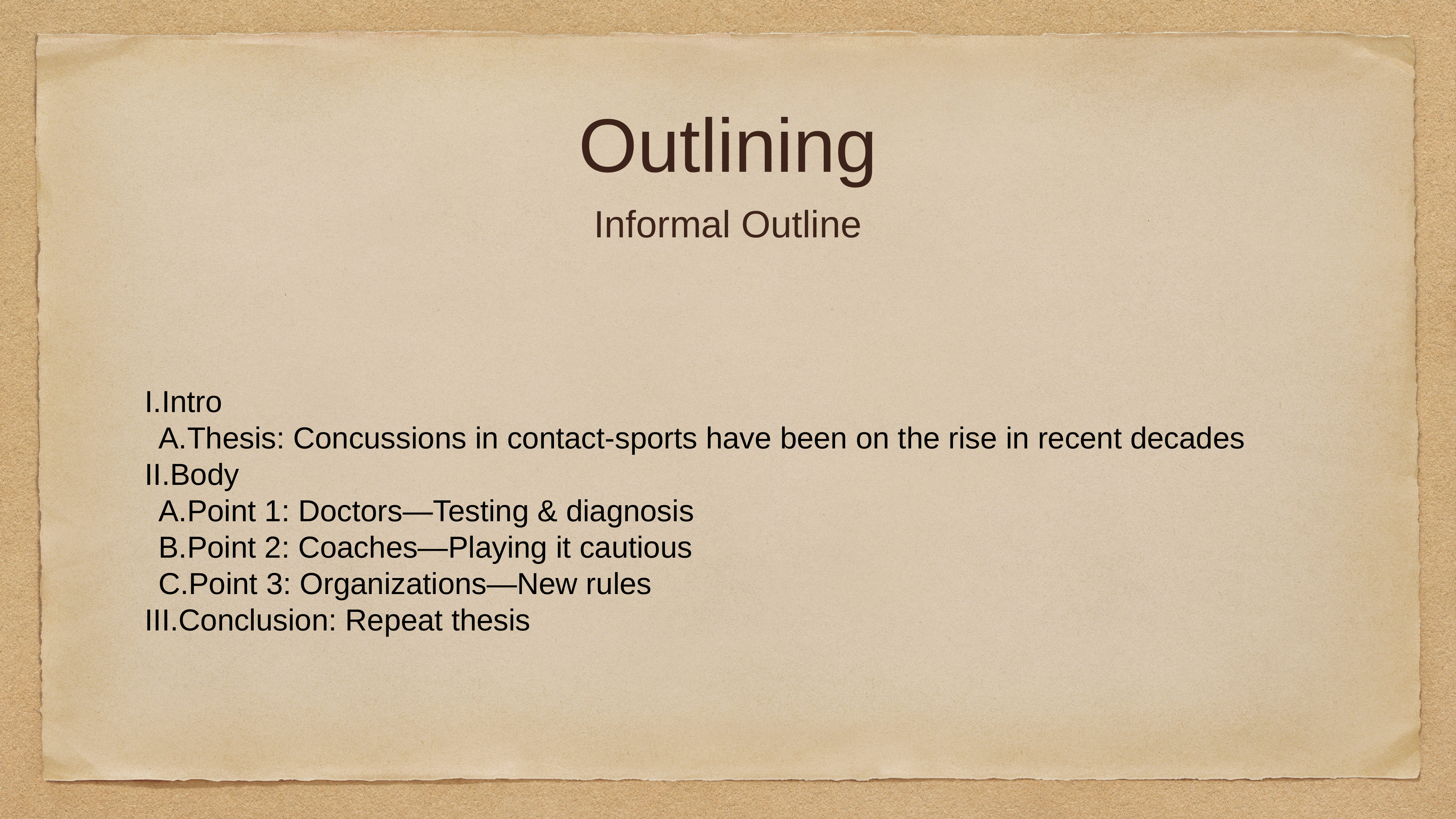

# Outlining
Informal Outline

Intro
Thesis: Concussions in contact-sports have been on the rise in recent decades
Body
Point 1: Doctors—Testing & diagnosis
Point 2: Coaches—Playing it cautious
Point 3: Organizations—New rules
Conclusion: Repeat thesis